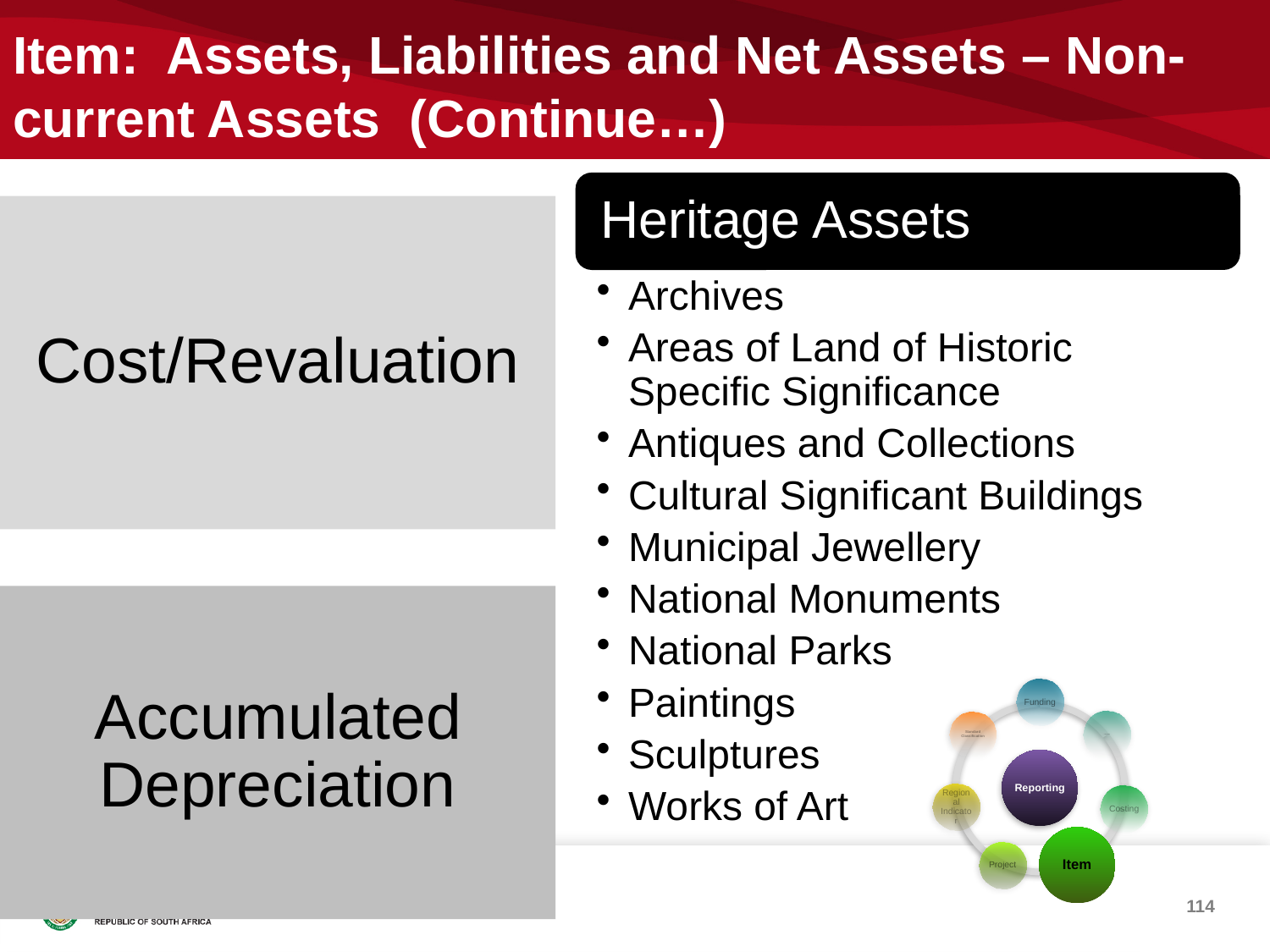

# Item:  Assets, Liabilities and Net Assets – Non-current Assets  (Continue…)
Cost/Revaluation
Accumulated Depreciation
Heritage Assets
Archives
Areas of Land of Historic Specific Significance
Antiques and Collections
Cultural Significant Buildings
Municipal Jewellery
National Monuments
National Parks
Paintings
Sculptures
Works of Art
Reporting
Funding
Function
Costing
Item
Project
Regional Indicator
Standard Classification
114